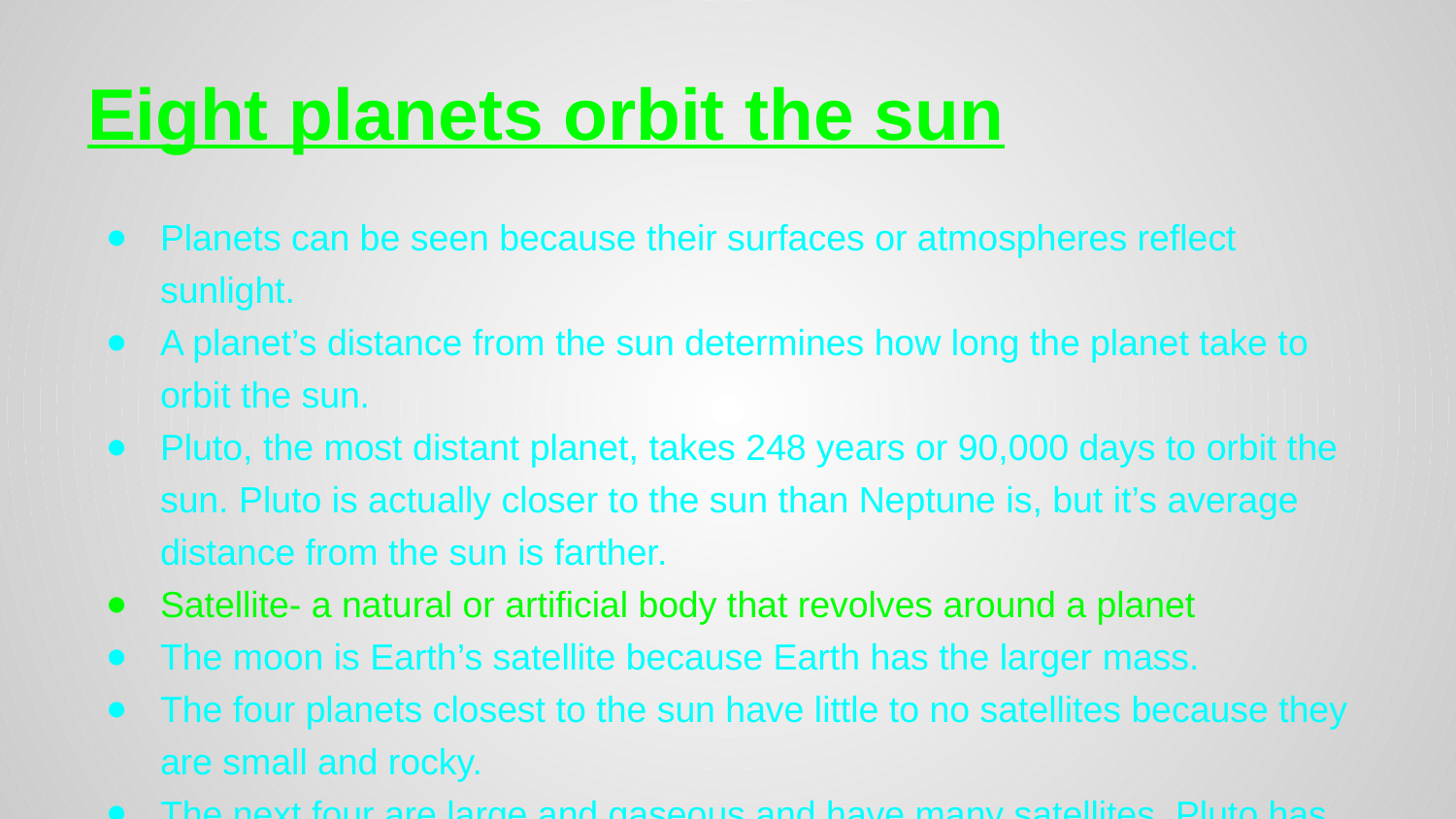

# Eight planets orbit the sun
Planets can be seen because their surfaces or atmospheres reflect sunlight.
A planet’s distance from the sun determines how long the planet take to orbit the sun.
Pluto, the most distant planet, takes 248 years or 90,000 days to orbit the sun. Pluto is actually closer to the sun than Neptune is, but it’s average distance from the sun is farther.
Satellite- a natural or artificial body that revolves around a planet
The moon is Earth’s satellite because Earth has the larger mass.
The four planets closest to the sun have little to no satellites because they are small and rocky.
The next four are large and gaseous and have many satellites. Pluto has one.
https://www.youtube.com/watch?v=ZHAqT4hXnMw